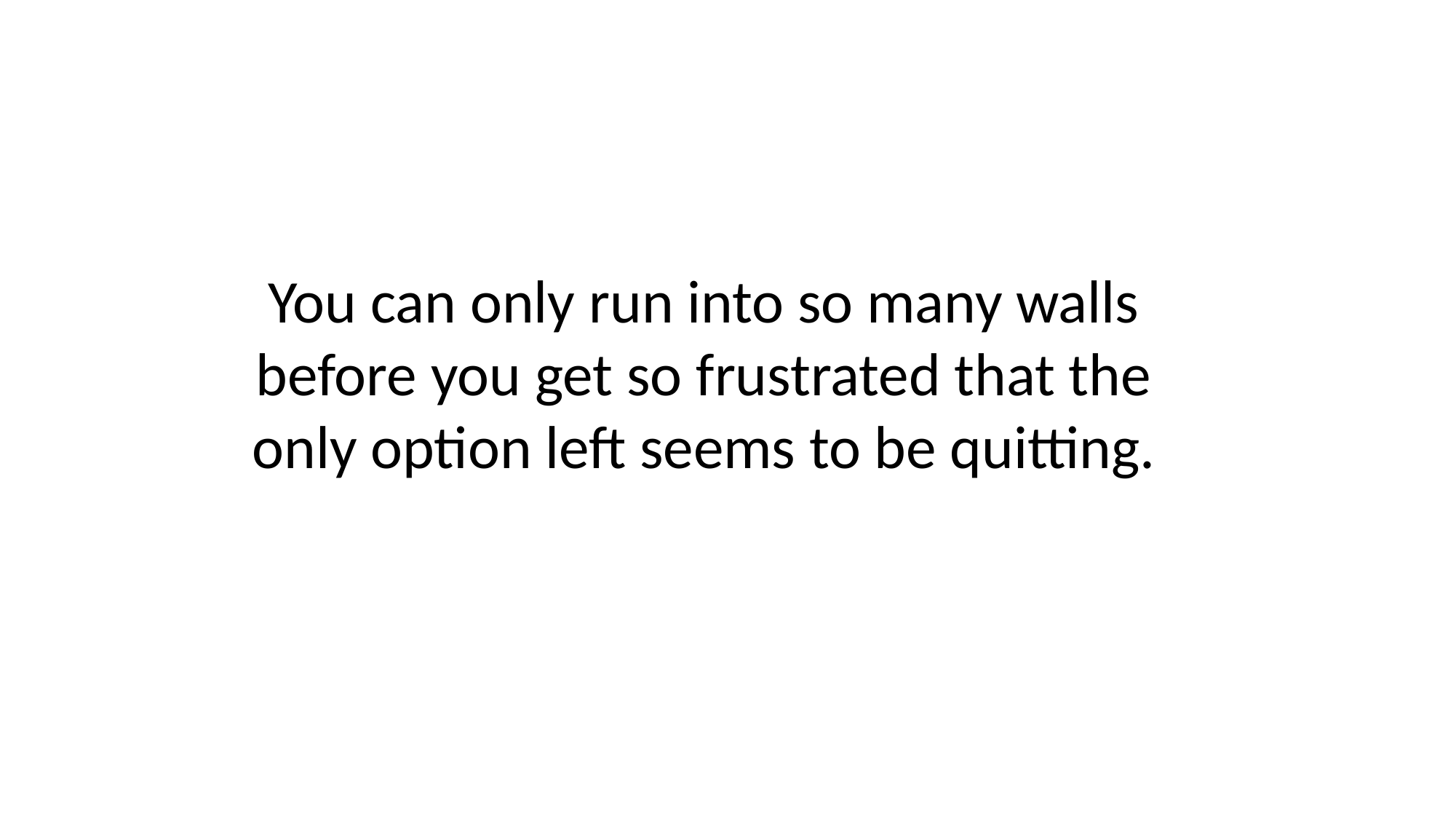

You can only run into so many walls before you get so frustrated that the only option left seems to be quitting.